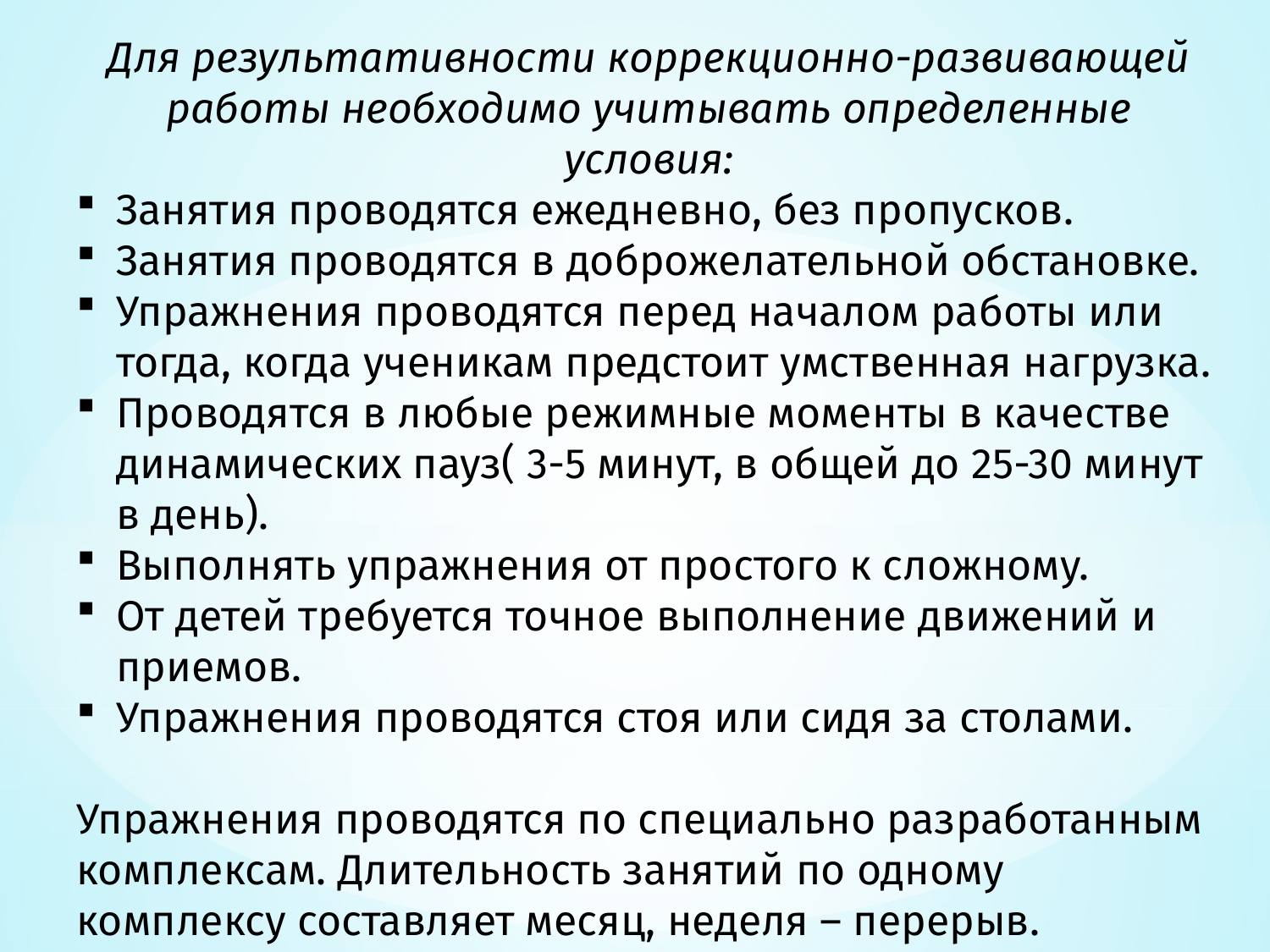

Для результативности коррекционно-развивающей работы необходимо учитывать определенные условия:
Занятия проводятся ежедневно, без пропусков.
Занятия проводятся в доброжелательной обстановке.
Упражнения проводятся перед началом работы или тогда, когда ученикам предстоит умственная нагрузка.
Проводятся в любые режимные моменты в качестве динамических пауз( 3-5 минут, в общей до 25-30 минут в день).
Выполнять упражнения от простого к сложному.
От детей требуется точное выполнение движений и приемов.
Упражнения проводятся стоя или сидя за столами.

Упражнения проводятся по специально разработанным комплексам. Длительность занятий по одному комплексу составляет месяц, неделя – перерыв.